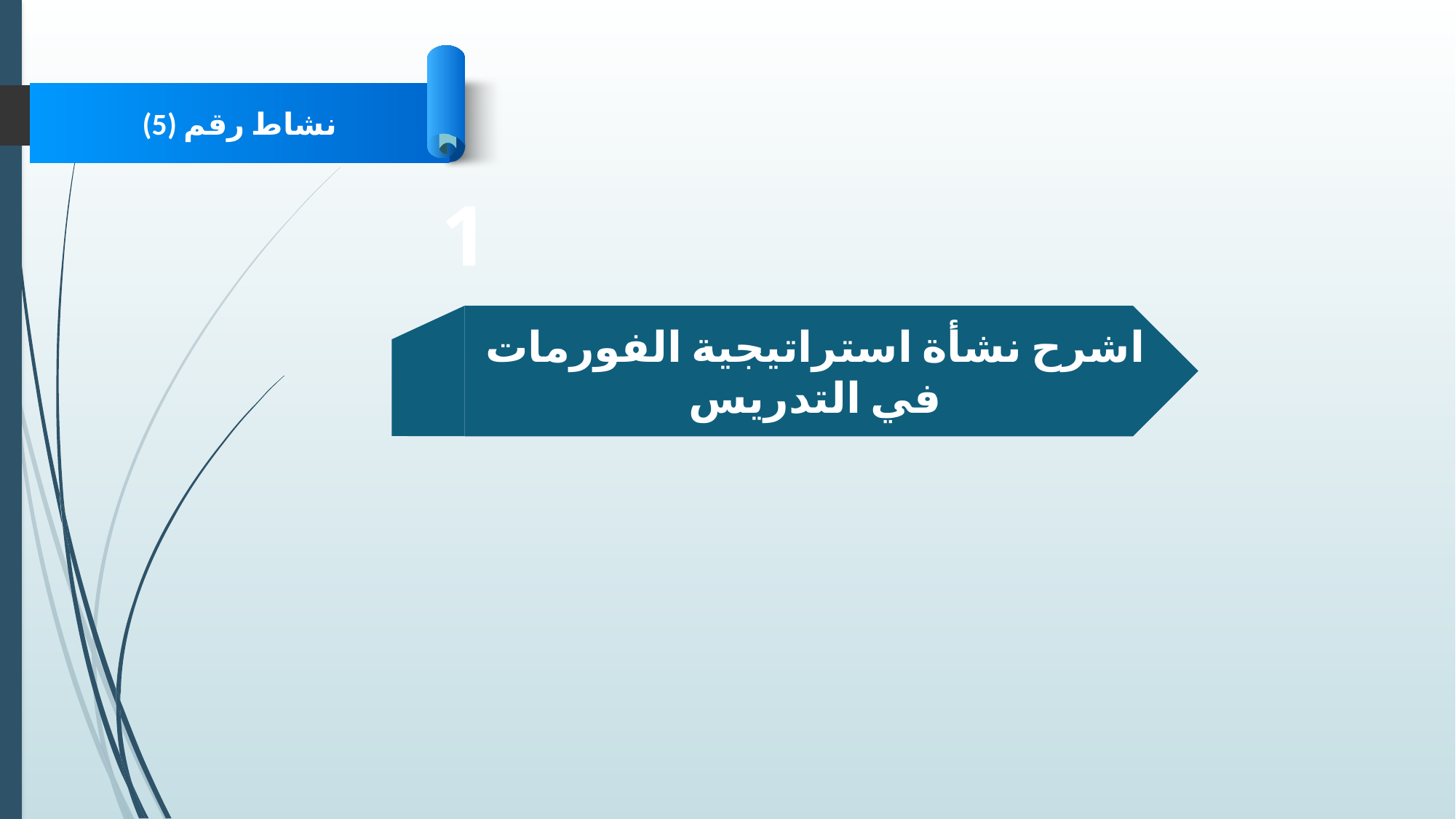

نشاط رقم (5)

1

اشرح نشأة استراتيجية الفورمات في التدريس